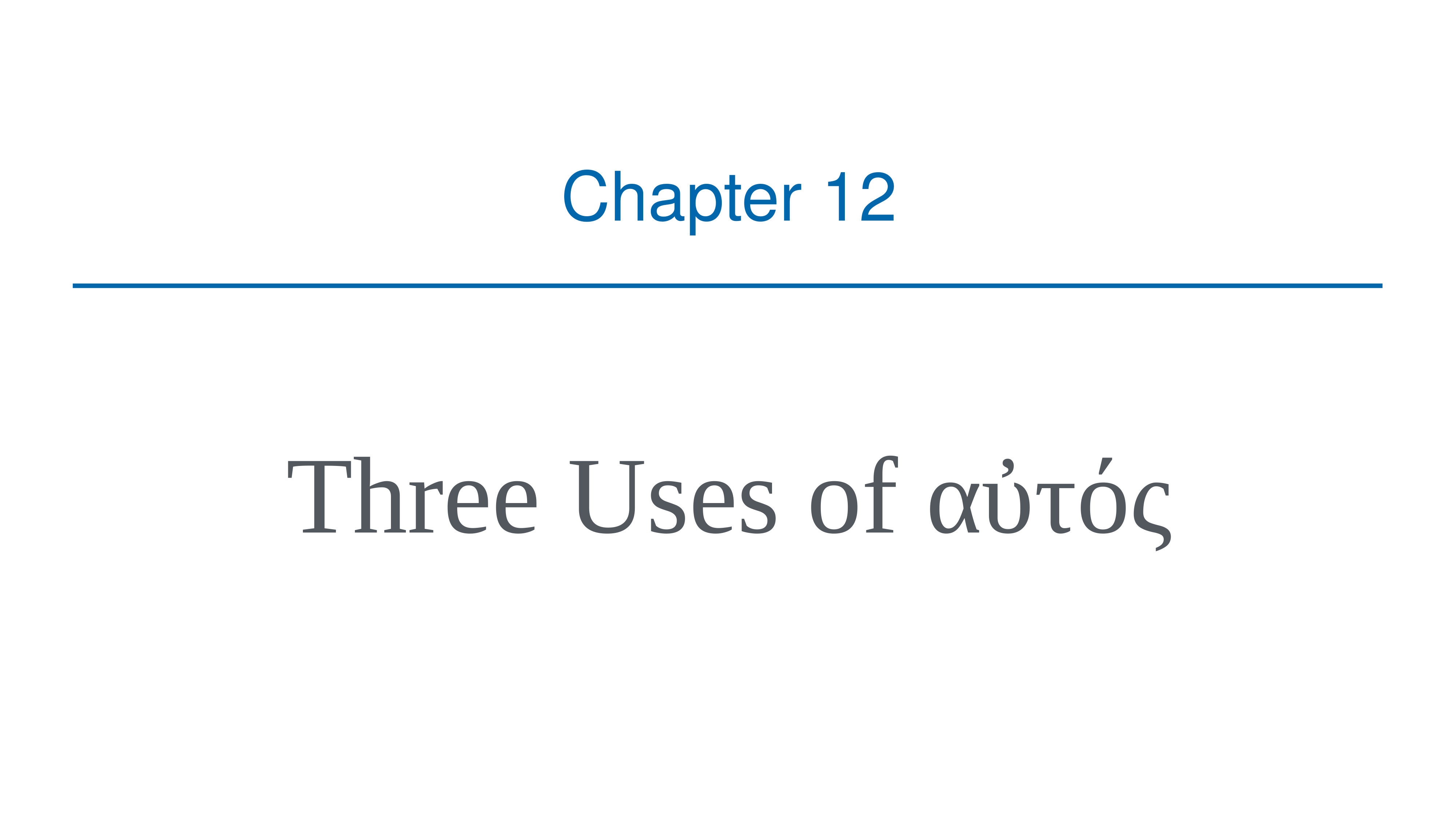

# Chapter 12
Three Uses of αὐτός